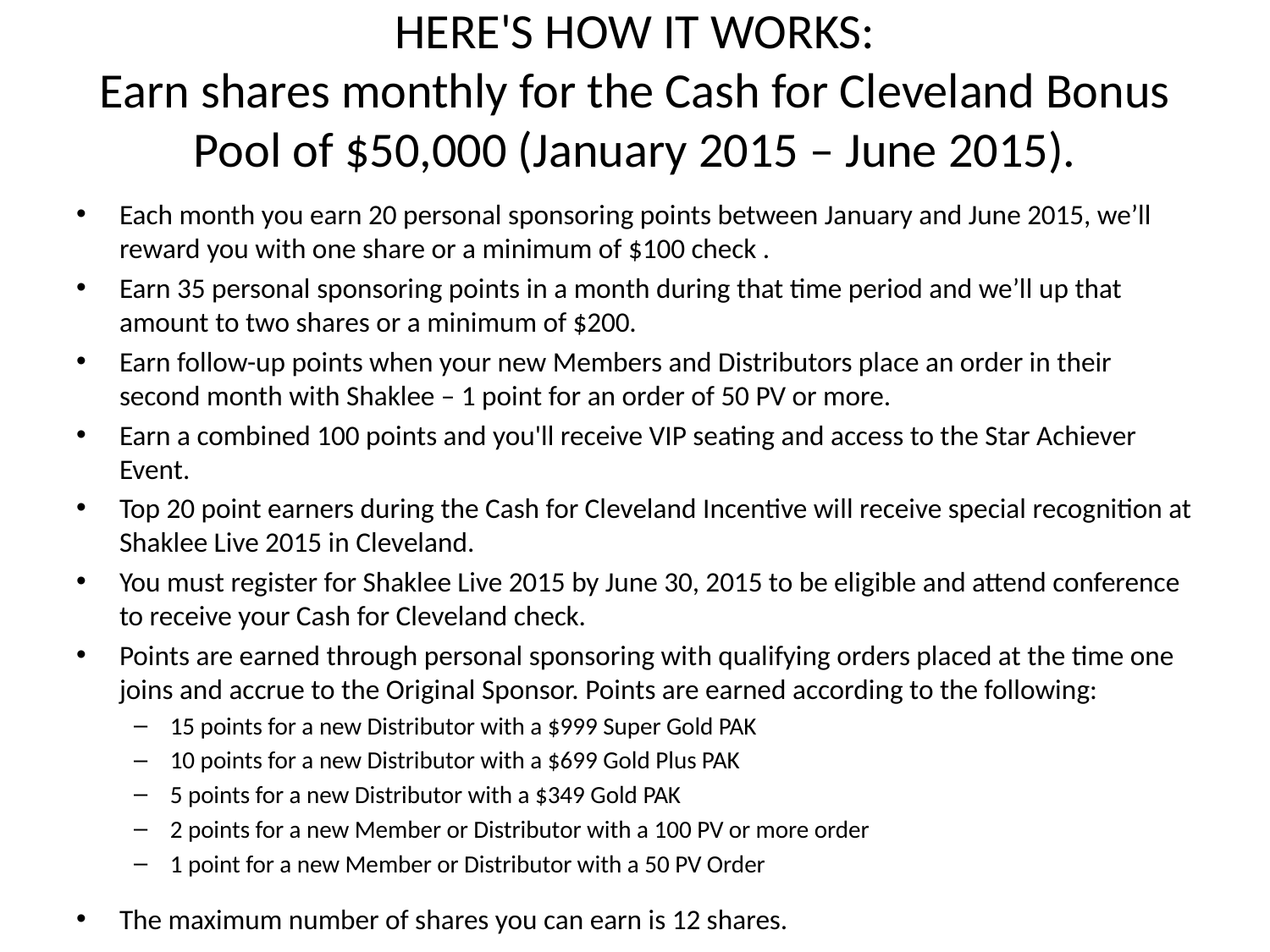

# HERE'S HOW IT WORKS: Earn shares monthly for the Cash for Cleveland Bonus Pool of $50,000 (January 2015 – June 2015).
Each month you earn 20 personal sponsoring points between January and June 2015, we’ll reward you with one share or a minimum of $100 check .
Earn 35 personal sponsoring points in a month during that time period and we’ll up that amount to two shares or a minimum of $200.
Earn follow-up points when your new Members and Distributors place an order in their second month with Shaklee – 1 point for an order of 50 PV or more.
Earn a combined 100 points and you'll receive VIP seating and access to the Star Achiever Event.
Top 20 point earners during the Cash for Cleveland Incentive will receive special recognition at Shaklee Live 2015 in Cleveland.
You must register for Shaklee Live 2015 by June 30, 2015 to be eligible and attend conference to receive your Cash for Cleveland check.
Points are earned through personal sponsoring with qualifying orders placed at the time one joins and accrue to the Original Sponsor. Points are earned according to the following:
15 points for a new Distributor with a $999 Super Gold PAK
10 points for a new Distributor with a $699 Gold Plus PAK
5 points for a new Distributor with a $349 Gold PAK
2 points for a new Member or Distributor with a 100 PV or more order
1 point for a new Member or Distributor with a 50 PV Order

The maximum number of shares you can earn is 12 shares.